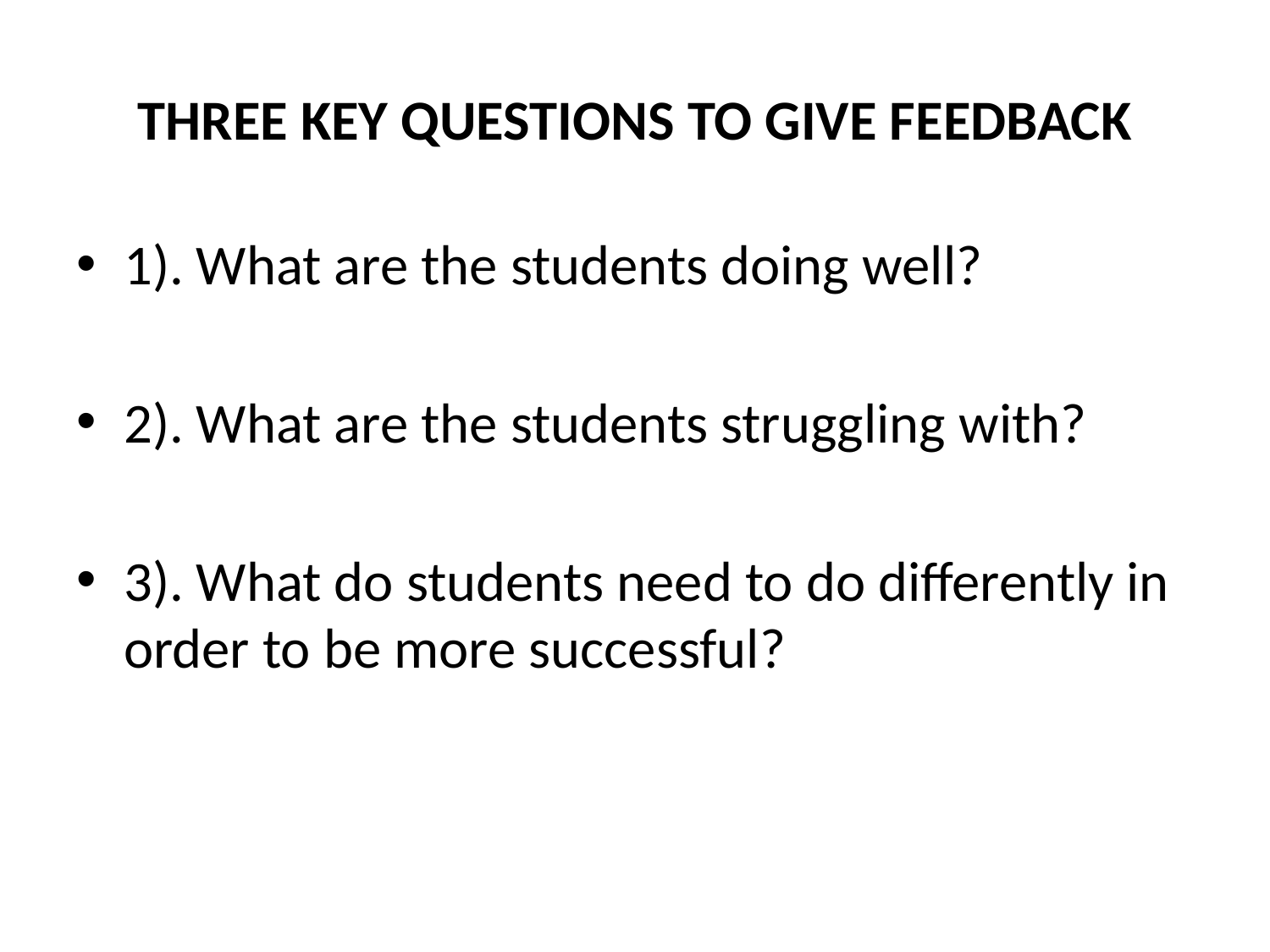

# THREE KEY QUESTIONS TO GIVE FEEDBACK
1). What are the students doing well?

2). What are the students struggling with?

3). What do students need to do differently in order to be more successful?